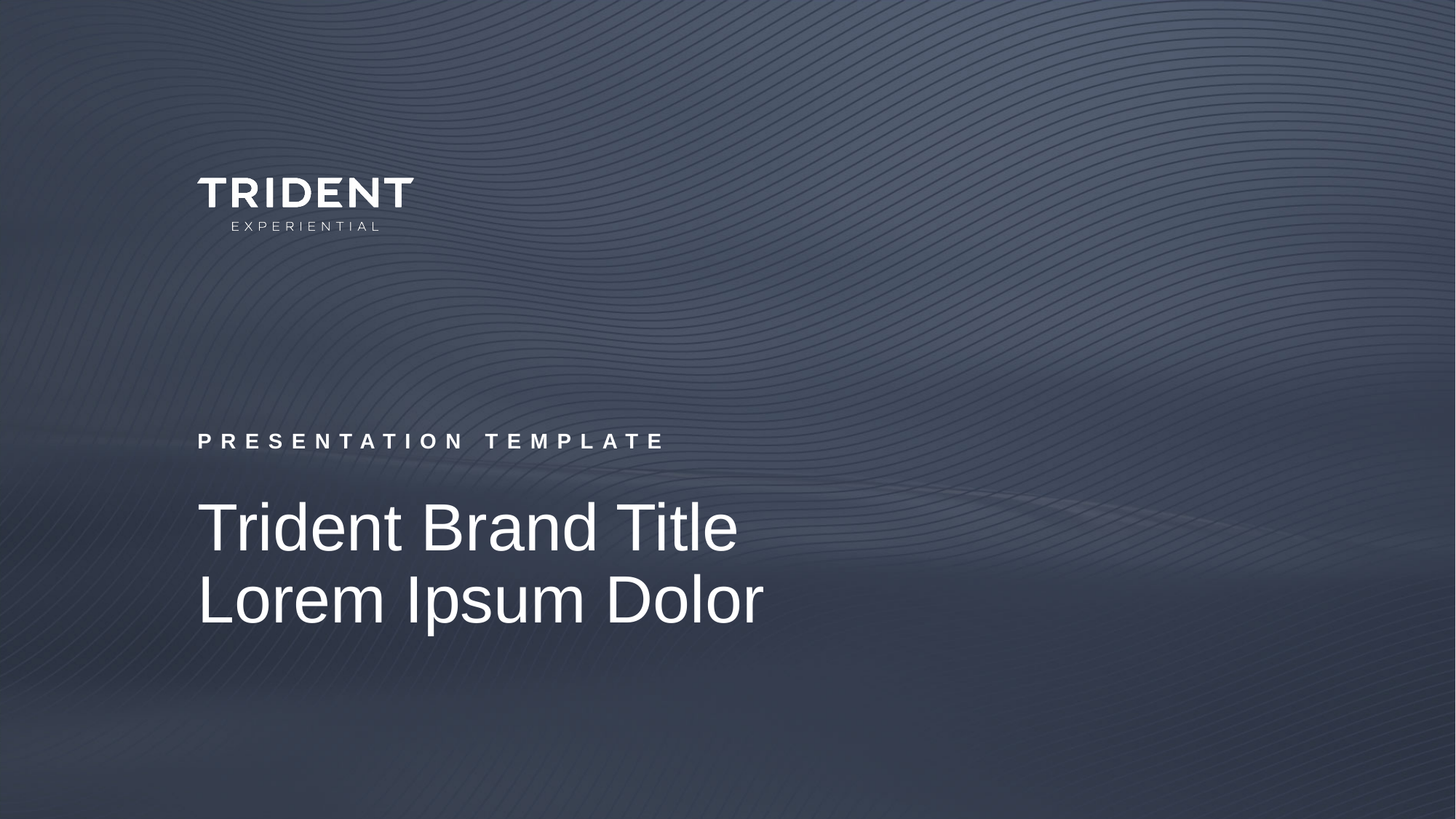

PRESENTATION TEMPLATE
# Trident Brand Title Lorem Ipsum Dolor